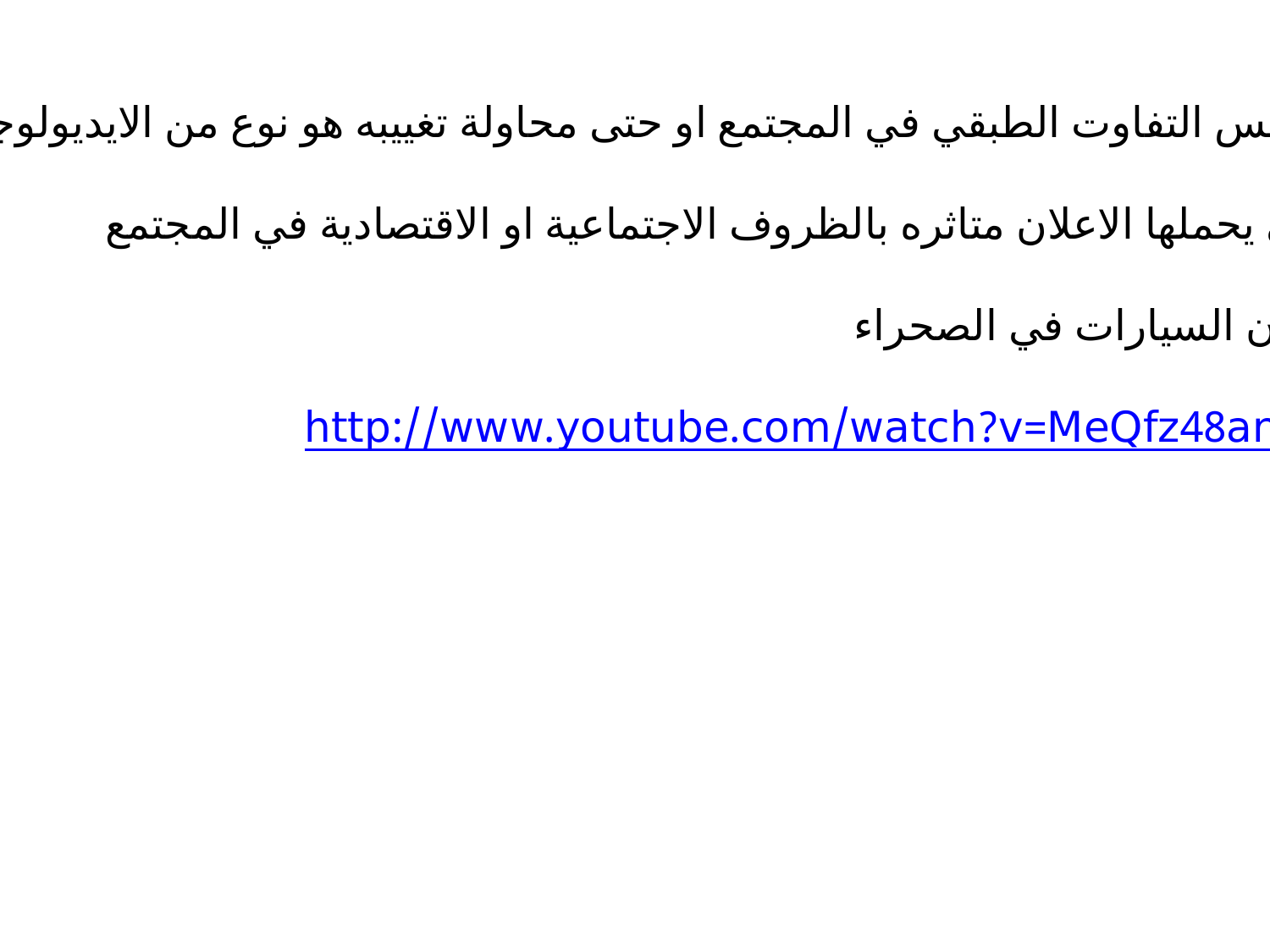

تكريس التفاوت الطبقي في المجتمع او حتى محاولة تغييبه هو نوع من الايديولوجيا

التي يحملها الاعلان متاثره بالظروف الاجتماعية او الاقتصادية في المجتمع

إعلان السيارات في الصحراء

http://www.youtube.com/watch?v=MeQfz48an2M